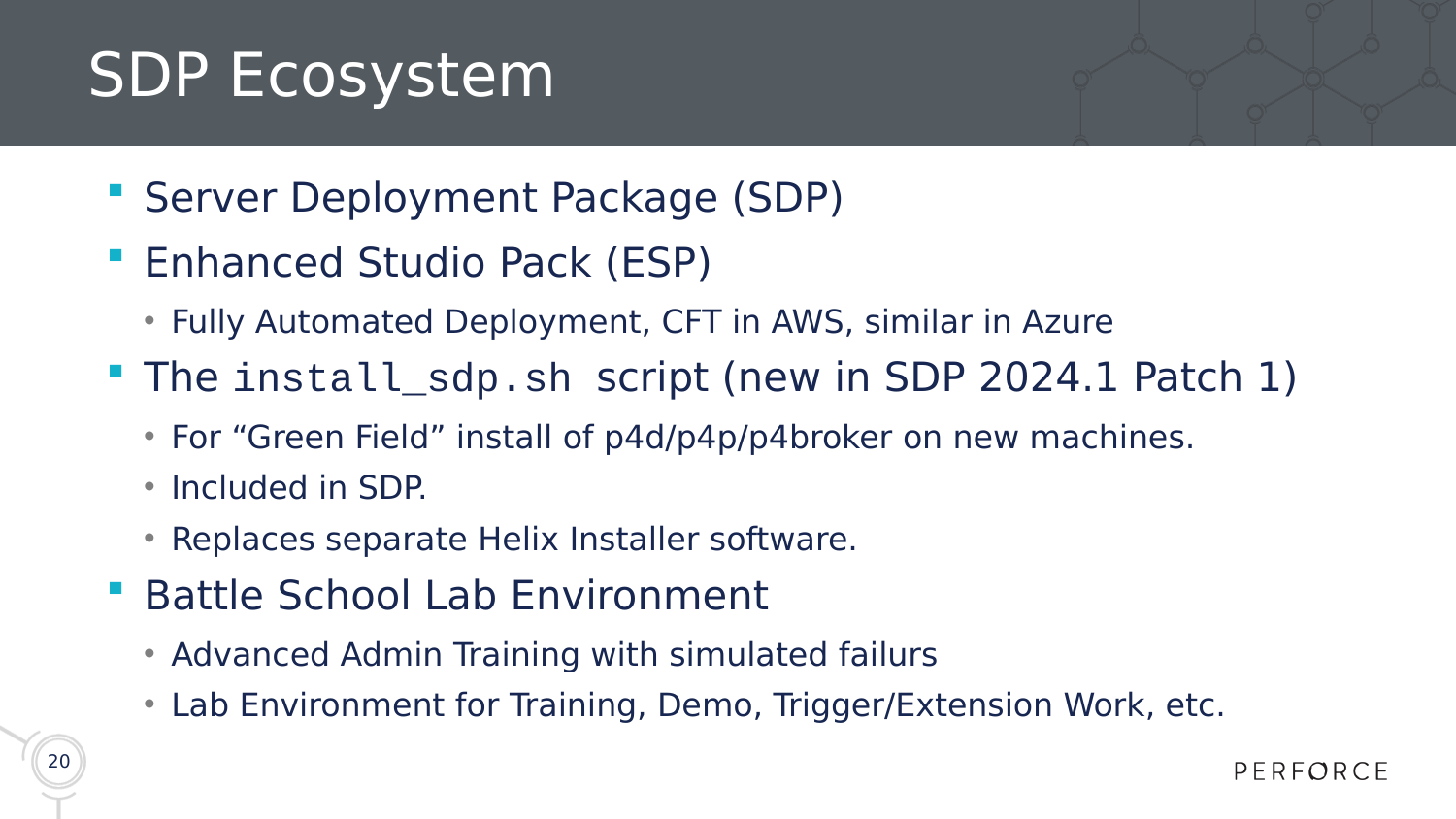

# SDP Ecosystem
Server Deployment Package (SDP)
Enhanced Studio Pack (ESP)
Fully Automated Deployment, CFT in AWS, similar in Azure
The install_sdp.sh script (new in SDP 2024.1 Patch 1)
For “Green Field” install of p4d/p4p/p4broker on new machines.
Included in SDP.
Replaces separate Helix Installer software.
Battle School Lab Environment
Advanced Admin Training with simulated failurs
Lab Environment for Training, Demo, Trigger/Extension Work, etc.